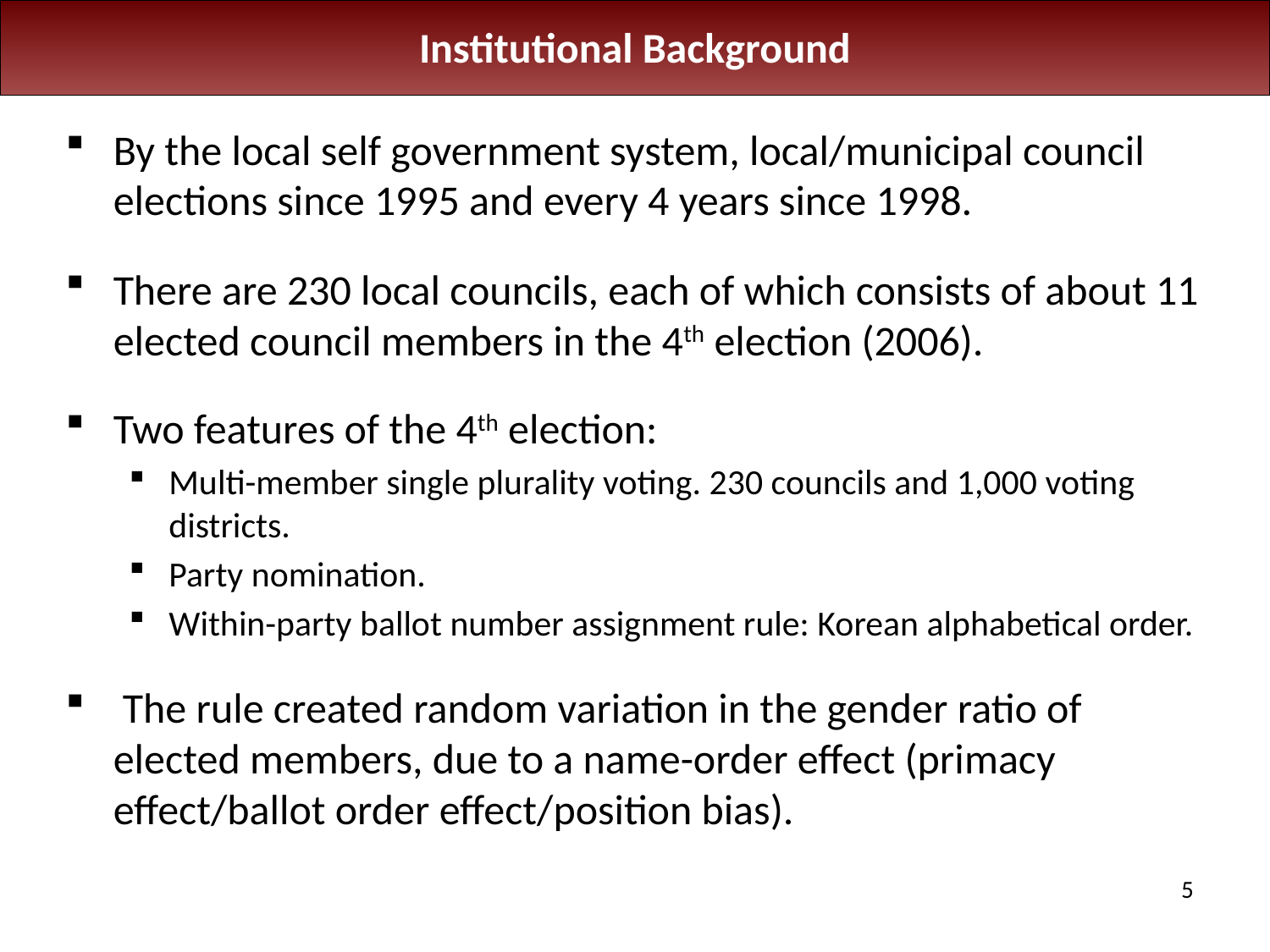

Institutional Background
By the local self government system, local/municipal council elections since 1995 and every 4 years since 1998.

There are 230 local councils, each of which consists of about 11 elected council members in the 4th election (2006).

Two features of the 4th election:
Multi-member single plurality voting. 230 councils and 1,000 voting districts.
Party nomination.
Within-party ballot number assignment rule: Korean alphabetical order.

 The rule created random variation in the gender ratio of elected members, due to a name-order effect (primacy effect/ballot order effect/position bias).
5